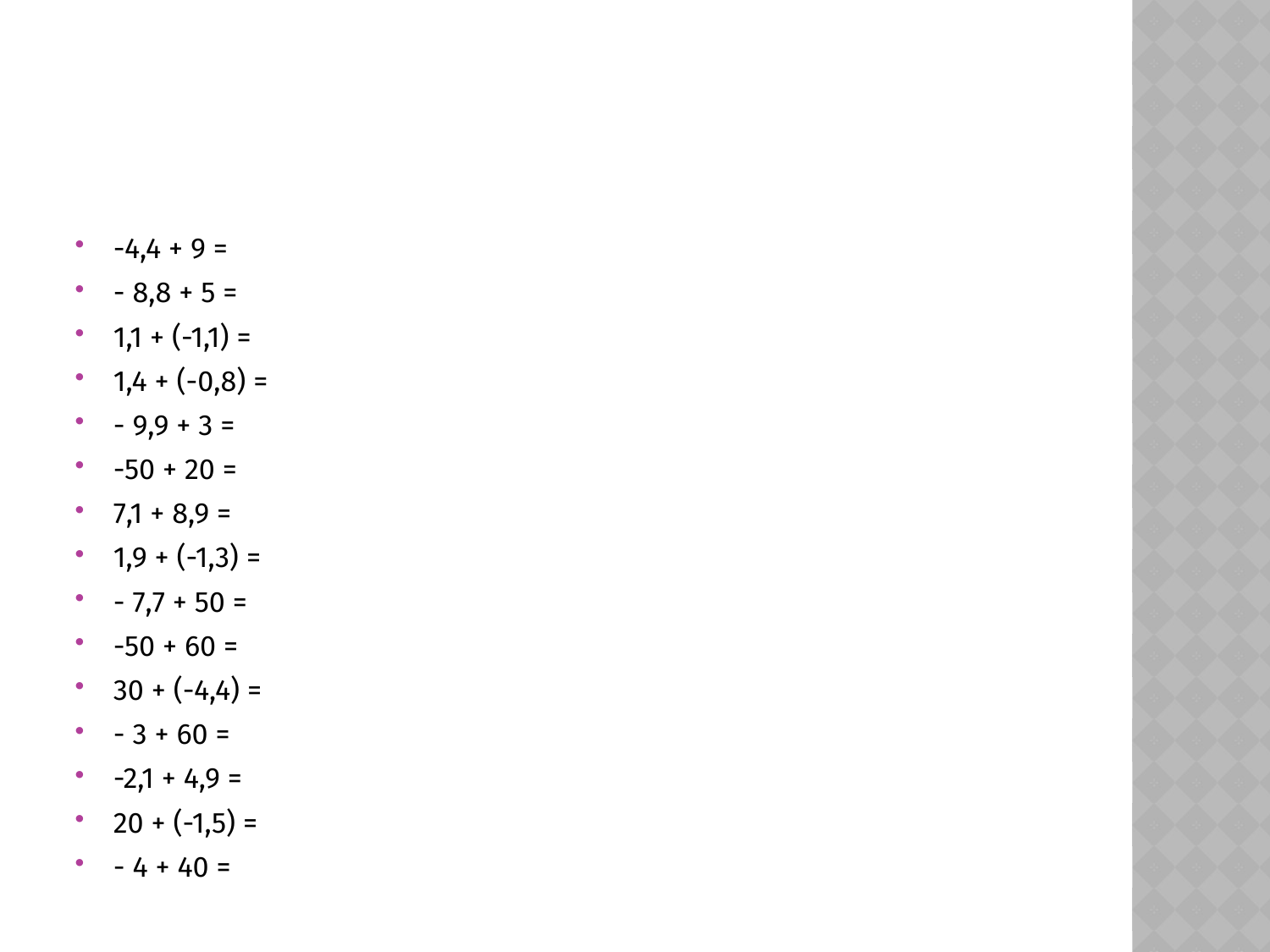

#
-4,4 + 9 =
- 8,8 + 5 =
1,1 + (-1,1) =
1,4 + (-0,8) =
- 9,9 + 3 =
-50 + 20 =
7,1 + 8,9 =
1,9 + (-1,3) =
- 7,7 + 50 =
-50 + 60 =
30 + (-4,4) =
- 3 + 60 =
-2,1 + 4,9 =
20 + (-1,5) =
- 4 + 40 =